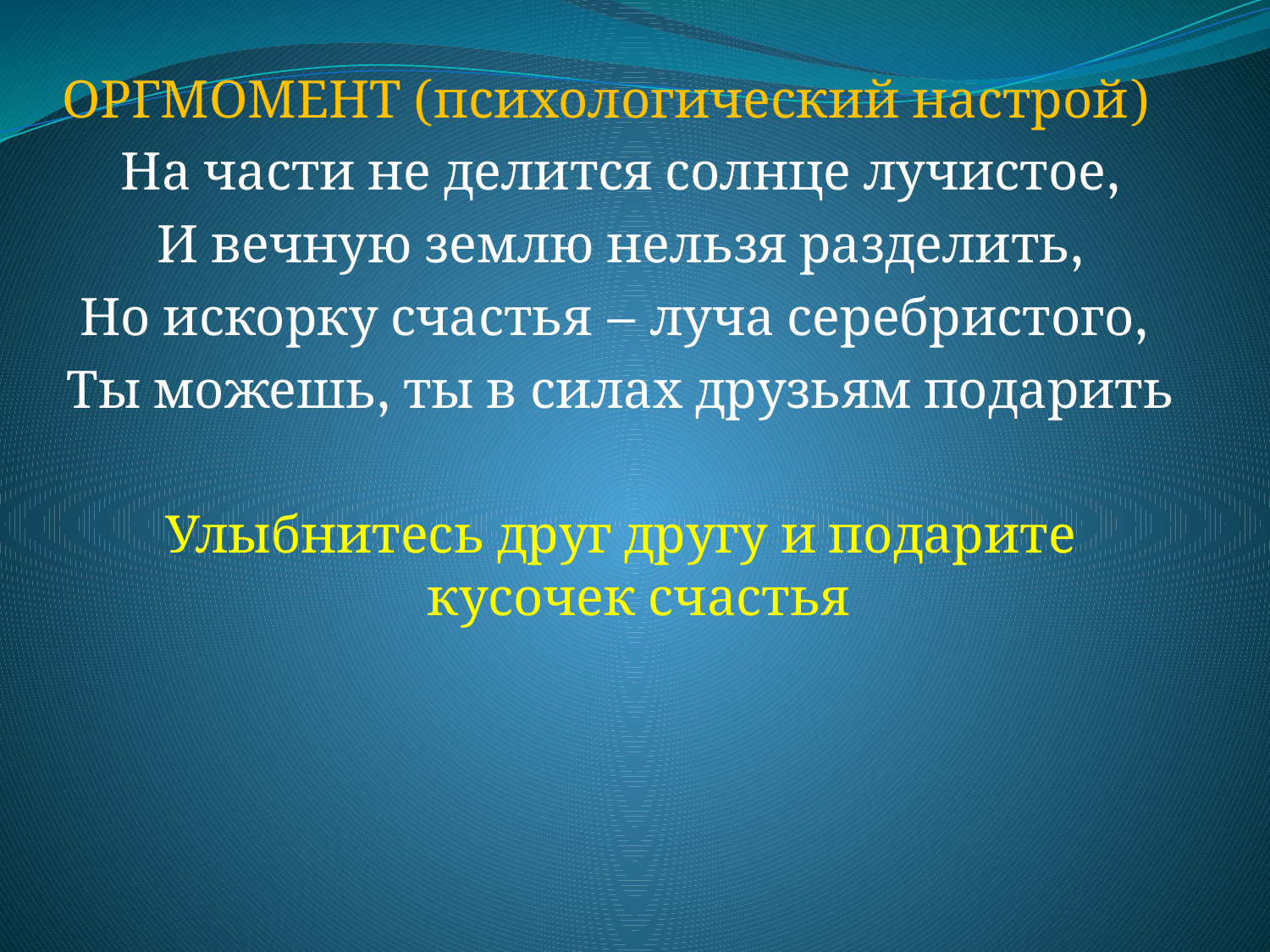

ОРГМОМЕНТ (психологический настрой)
На части не делится солнце лучистое,
И вечную землю нельзя разделить,
Но искорку счастья – луча серебристого,
Ты можешь, ты в силах друзьям подарить

Улыбнитесь друг другу и подарите кусочек счастья